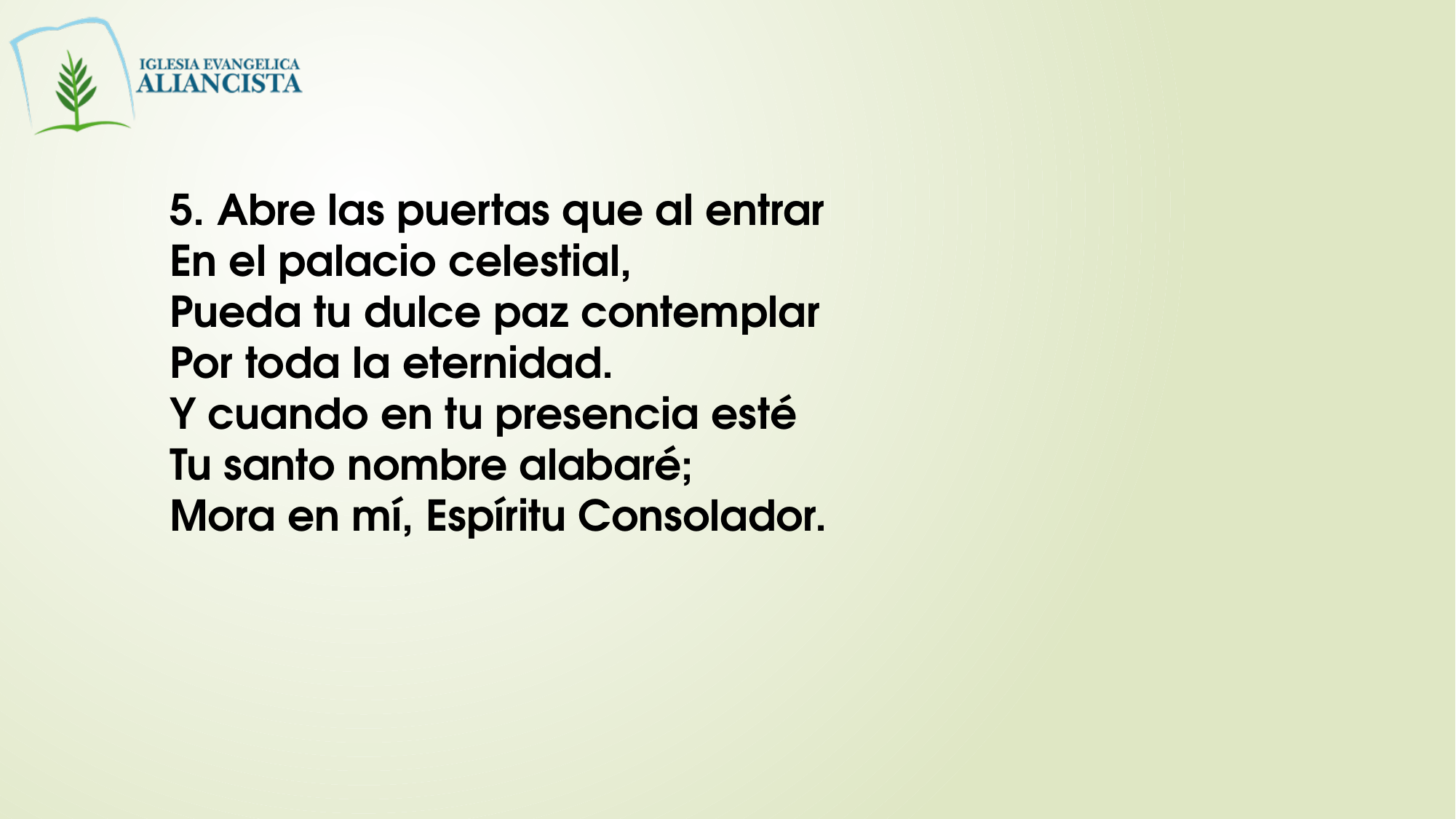

5. Abre las puertas que al entrar
En el palacio celestial,
Pueda tu dulce paz contemplar
Por toda la eternidad.
Y cuando en tu presencia esté
Tu santo nombre alabaré;
Mora en mí, Espíritu Consolador.